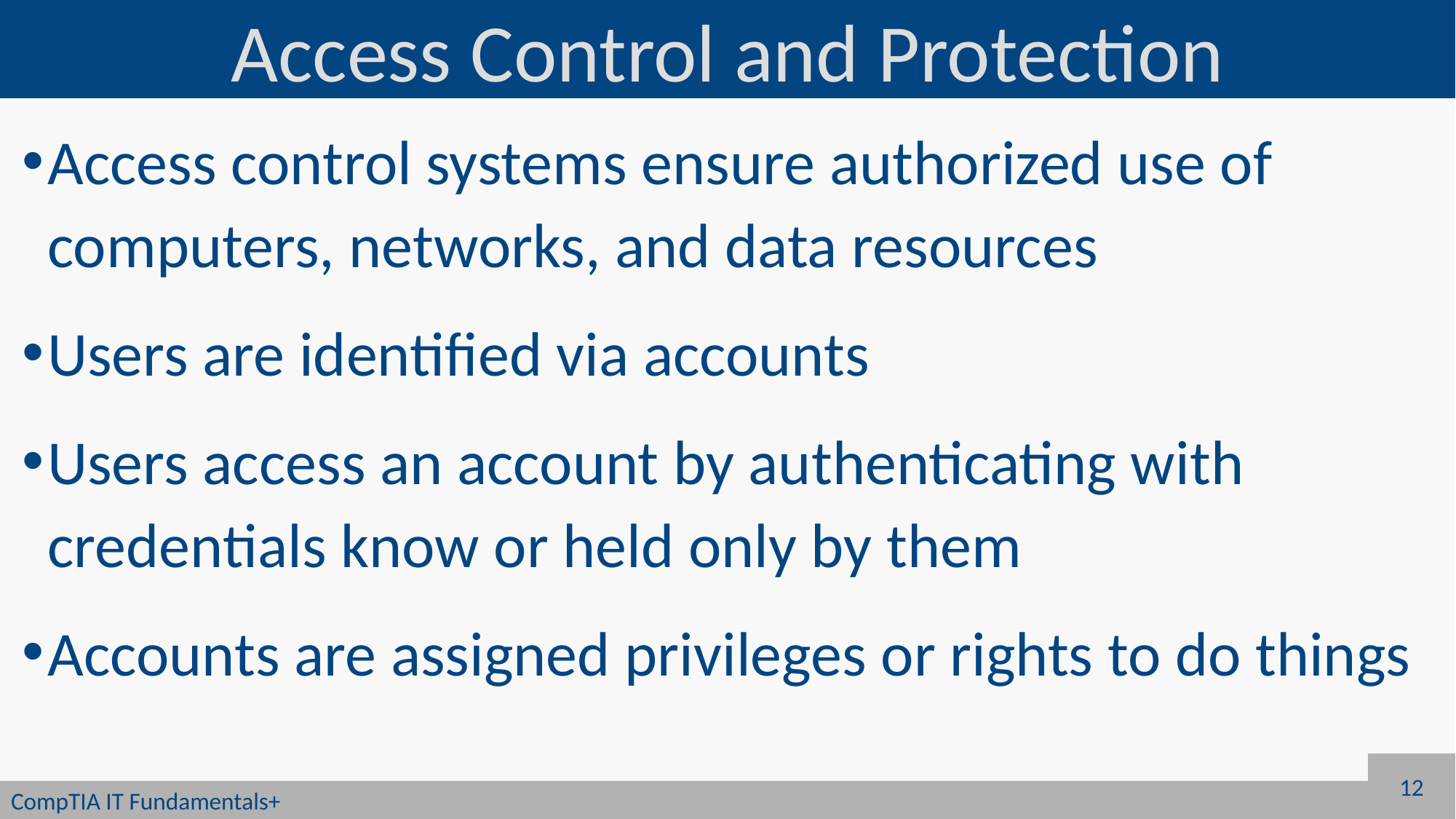

# Access Control and Protection
Access control systems ensure authorized use of computers, networks, and data resources
Users are identified via accounts
Users access an account by authenticating with credentials know or held only by them
Accounts are assigned privileges or rights to do things
12
CompTIA IT Fundamentals+